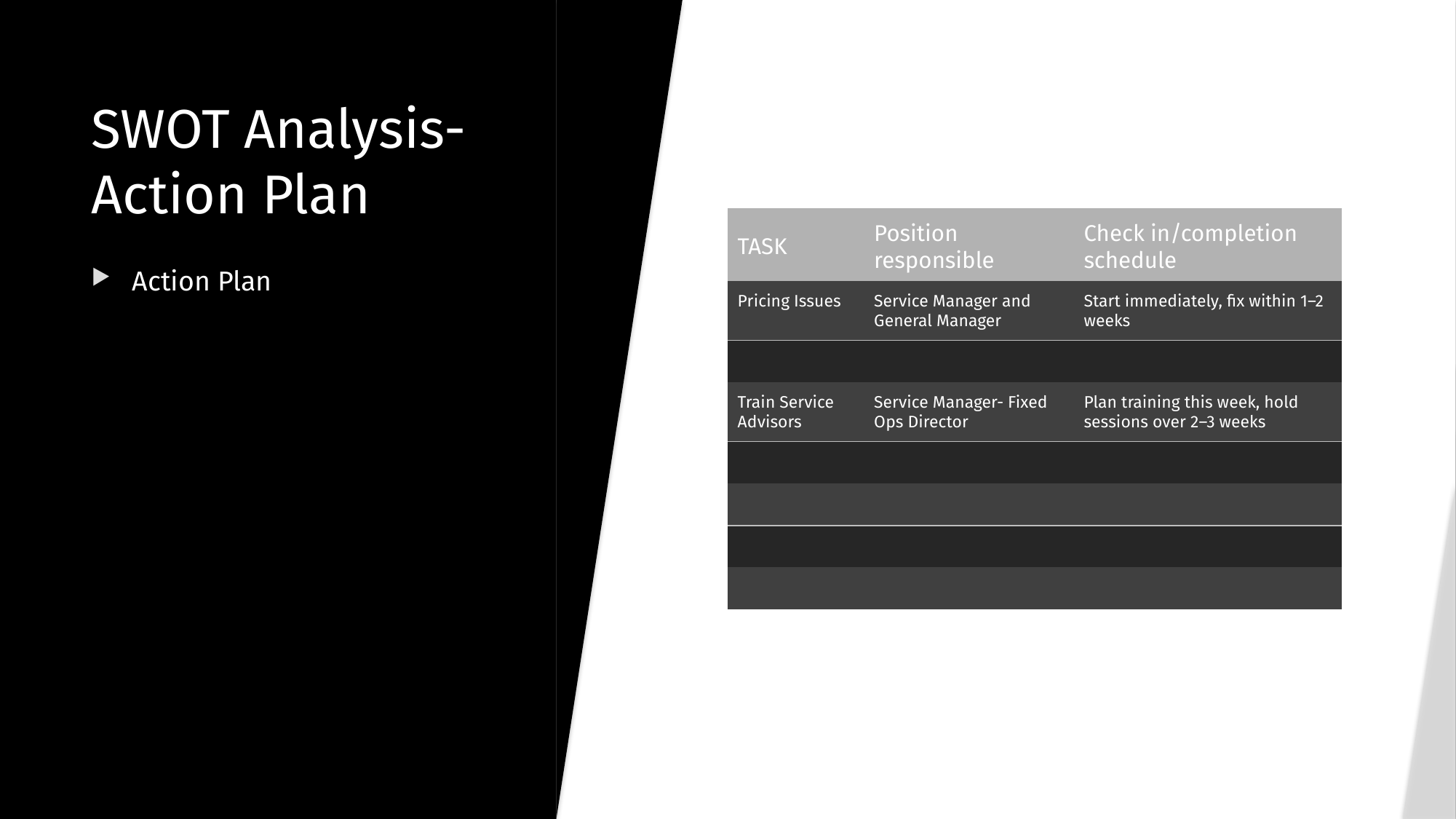

# SWOT Analysis- Action Plan
| TASK | Position responsible | Check in/completion schedule |
| --- | --- | --- |
| Pricing Issues | Service Manager and General Manager | Start immediately, fix within 1–2 weeks |
|  |  |  |
| Train Service Advisors | Service Manager- Fixed Ops Director | Plan training this week, hold sessions over 2–3 weeks |
|  |  |  |
|  |  |  |
|  |  |  |
|  |  |  |
Action Plan